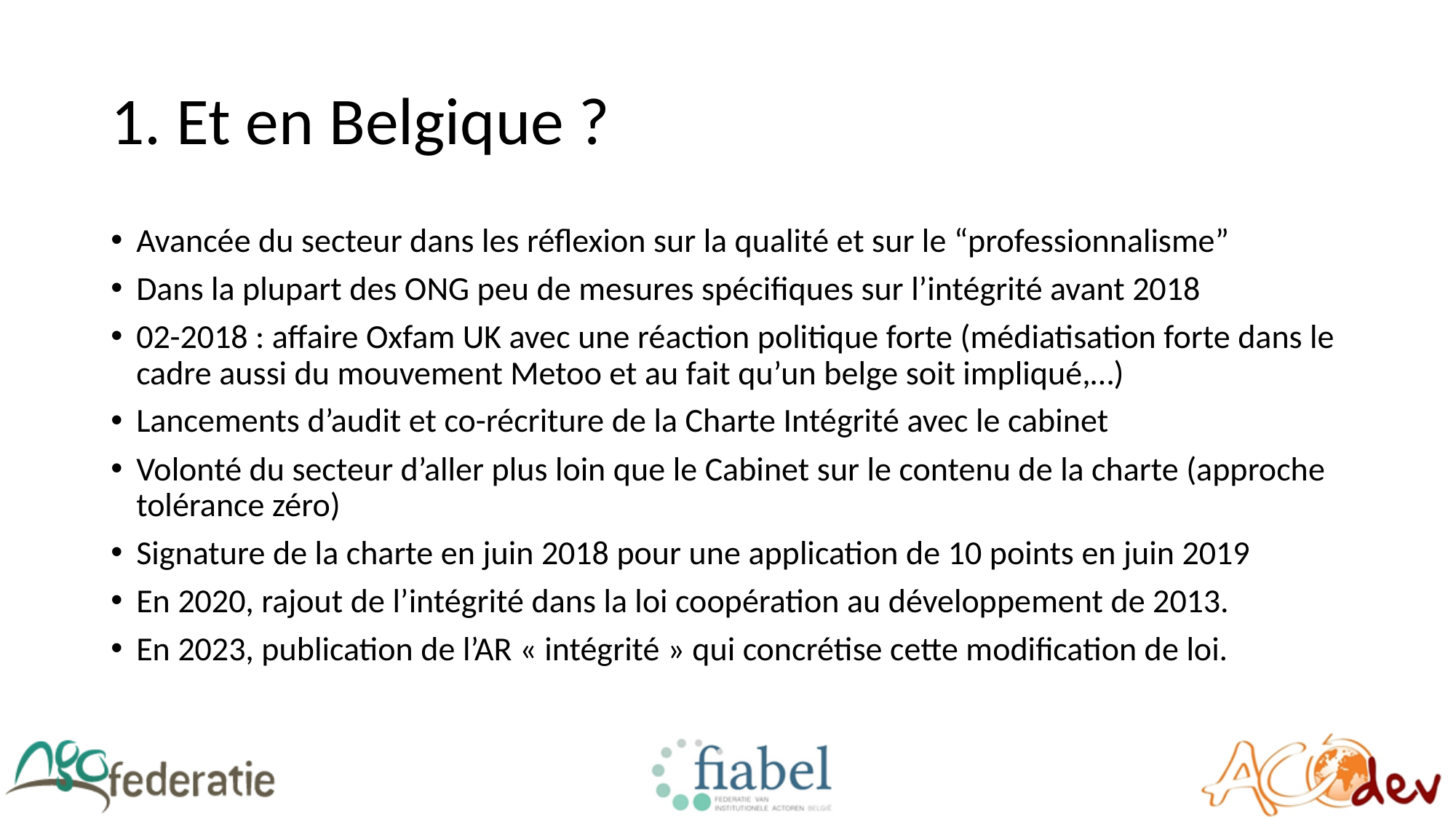

# 1. Et en Belgique ?
Avancée du secteur dans les réflexion sur la qualité et sur le “professionnalisme”
Dans la plupart des ONG peu de mesures spécifiques sur l’intégrité avant 2018
02-2018 : affaire Oxfam UK avec une réaction politique forte (médiatisation forte dans le cadre aussi du mouvement Metoo et au fait qu’un belge soit impliqué,…)
Lancements d’audit et co-récriture de la Charte Intégrité avec le cabinet
Volonté du secteur d’aller plus loin que le Cabinet sur le contenu de la charte (approche tolérance zéro)
Signature de la charte en juin 2018 pour une application de 10 points en juin 2019
En 2020, rajout de l’intégrité dans la loi coopération au développement de 2013.
En 2023, publication de l’AR « intégrité » qui concrétise cette modification de loi.